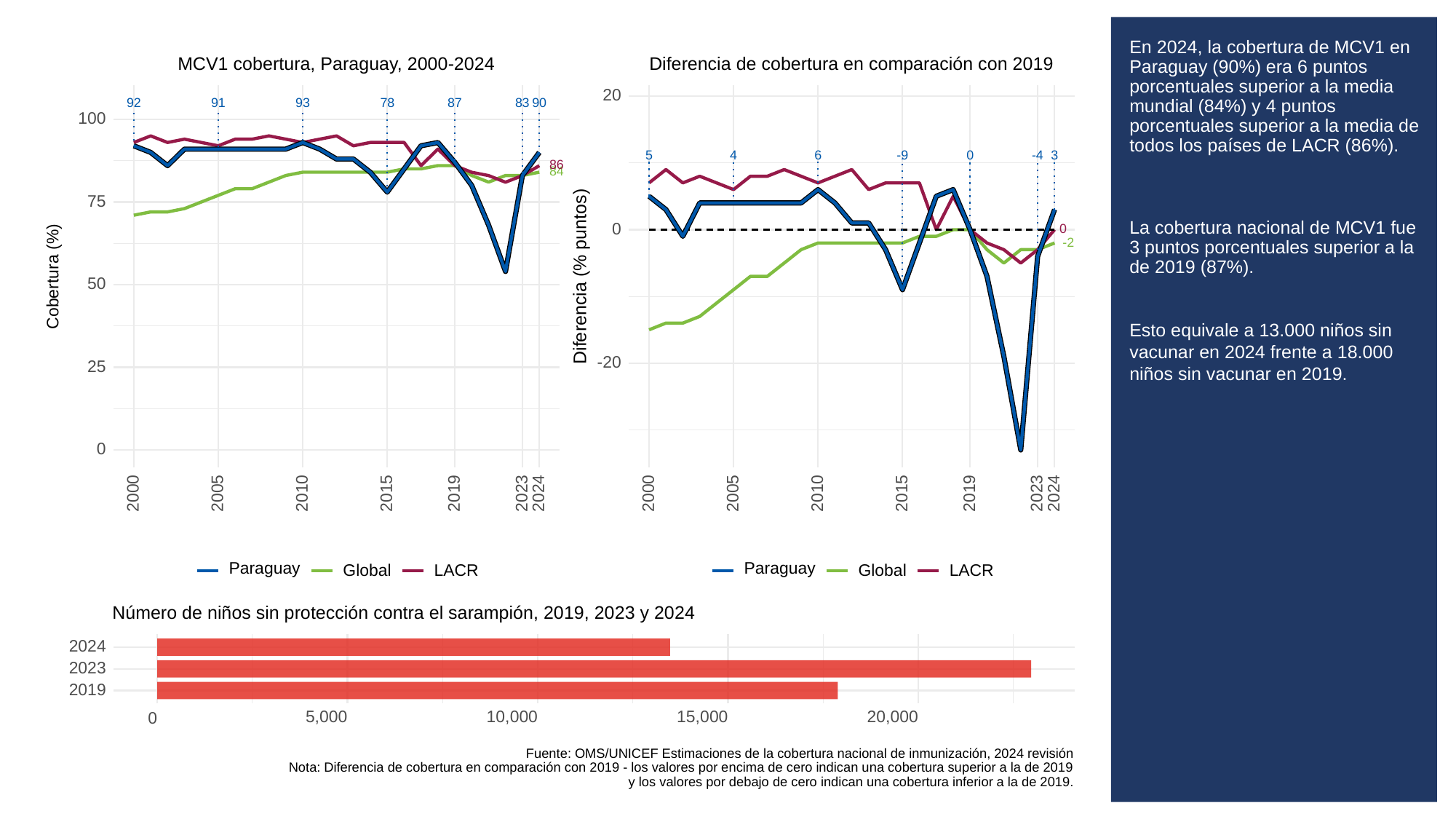

# En 2024, la cobertura de MCV1 en Paraguay (90%) era 6 puntos porcentuales superior a la media mundial (84%) y 4 puntos porcentuales superior a la media de todos los países de LACR (86%).

La cobertura nacional de MCV1 fue 3 puntos porcentuales superior a la de 2019 (87%).

Esto equivale a 13.000 niños sin vacunar en 2024 frente a 18.000 niños sin vacunar en 2019.

MCV1 cobertura, Paraguay, 2000-2024
Diferencia de cobertura en comparación con 2019

20

93
83
92
91
78
87
90

100

3
6
-9
0
5
4
-4

86

84

75

0
0

-2

Diferencia (% puntos)
Cobertura (%)
50

-20
25

0

2023
2023
2000
2005
2010
2015
2019
2024
2000
2005
2010
2015
2019
2024
Paraguay
Paraguay
Global
LACR
Global
LACR

Número de niños sin protección contra el sarampión, 2019, 2023 y 2024

2024

2023

2019

5,000
10,000
15,000
20,000
0
Fuente: OMS/UNICEF Estimaciones de la cobertura nacional de inmunización, 2024 revisión
Nota: Diferencia de cobertura en comparación con 2019 - los valores por encima de cero indican una cobertura superior a la de 2019
y los valores por debajo de cero indican una cobertura inferior a la de 2019.